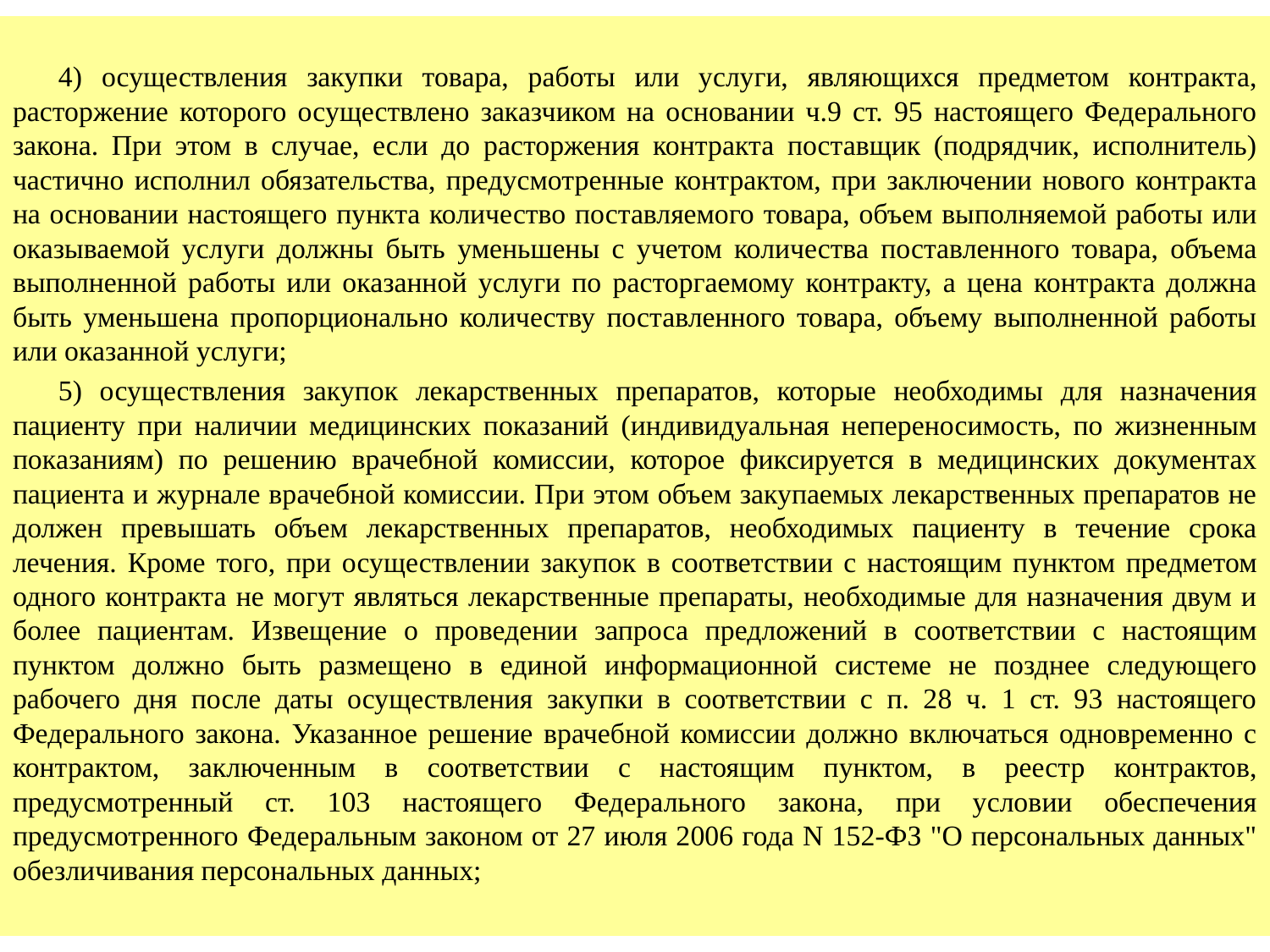

4) осуществления закупки товара, работы или услуги, являющихся предметом контракта, расторжение которого осуществлено заказчиком на основании ч.9 ст. 95 настоящего Федерального закона. При этом в случае, если до расторжения контракта поставщик (подрядчик, исполнитель) частично исполнил обязательства, предусмотренные контрактом, при заключении нового контракта на основании настоящего пункта количество поставляемого товара, объем выполняемой работы или оказываемой услуги должны быть уменьшены с учетом количества поставленного товара, объема выполненной работы или оказанной услуги по расторгаемому контракту, а цена контракта должна быть уменьшена пропорционально количеству поставленного товара, объему выполненной работы или оказанной услуги;
	5) осуществления закупок лекарственных препаратов, которые необходимы для назначения пациенту при наличии медицинских показаний (индивидуальная непереносимость, по жизненным показаниям) по решению врачебной комиссии, которое фиксируется в медицинских документах пациента и журнале врачебной комиссии. При этом объем закупаемых лекарственных препаратов не должен превышать объем лекарственных препаратов, необходимых пациенту в течение срока лечения. Кроме того, при осуществлении закупок в соответствии с настоящим пунктом предметом одного контракта не могут являться лекарственные препараты, необходимые для назначения двум и более пациентам. Извещение о проведении запроса предложений в соответствии с настоящим пунктом должно быть размещено в единой информационной системе не позднее следующего рабочего дня после даты осуществления закупки в соответствии с п. 28 ч. 1 ст. 93 настоящего Федерального закона. Указанное решение врачебной комиссии должно включаться одновременно с контрактом, заключенным в соответствии с настоящим пунктом, в реестр контрактов, предусмотренный ст. 103 настоящего Федерального закона, при условии обеспечения предусмотренного Федеральным законом от 27 июля 2006 года N 152-ФЗ "О персональных данных" обезличивания персональных данных;